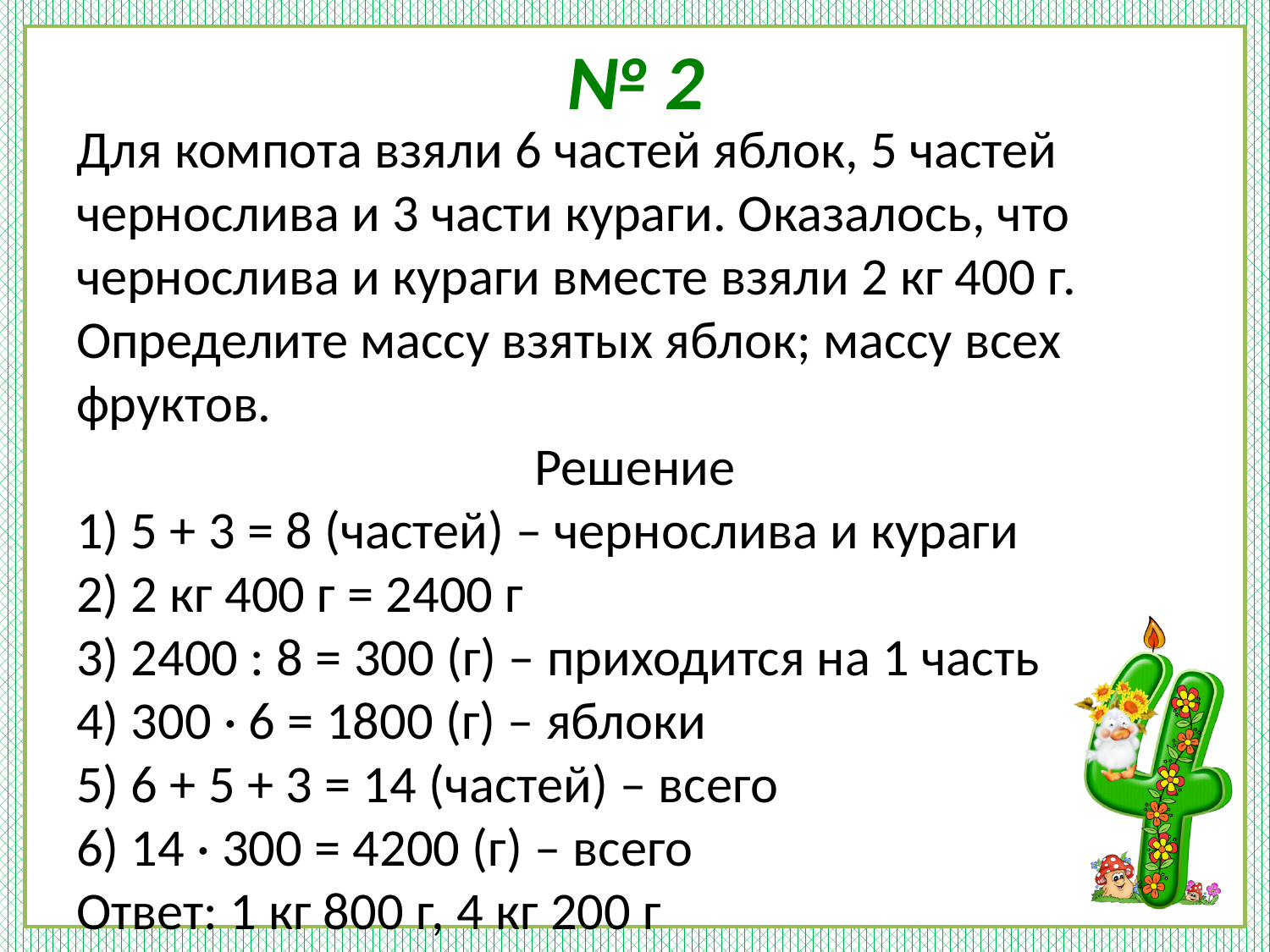

# № 2
Для компота взяли 6 частей яблок, 5 частей чернослива и 3 части кураги. Оказалось, что чернослива и кураги вместе взяли 2 кг 400 г. Определите массу взятых яблок; массу всех фруктов.
Решение
1) 5 + 3 = 8 (частей) – чернослива и кураги
2) 2 кг 400 г = 2400 г
3) 2400 : 8 = 300 (г) – приходится на 1 часть
4) 300 · 6 = 1800 (г) – яблоки
5) 6 + 5 + 3 = 14 (частей) – всего
6) 14 · 300 = 4200 (г) – всего
Ответ: 1 кг 800 г, 4 кг 200 г